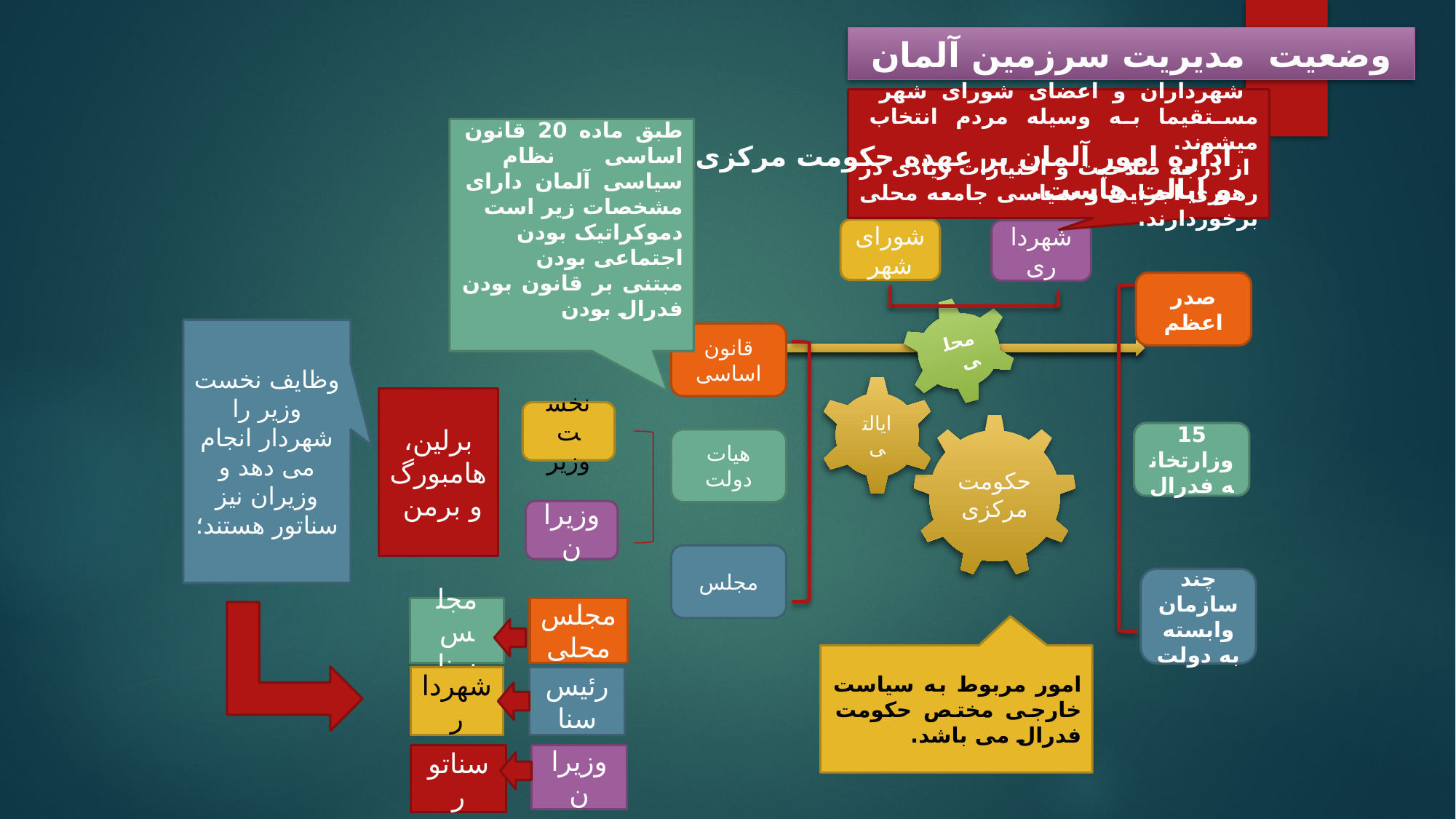

وضعیت  مدیریت سرزمین آلمان
 شهرداران و اعضای شورای شهر  مستقیما به وسیله مردم انتخاب میشوند.
 از درجه صلاحیت و اختیارات زیادی در رهبری اجرایی و سیاسی جامعه محلی برخوردارند.
طبق ماده 20 قانون اساسی نظام سیاسی آلمان دارای مشخصات زیر است
دموکراتیک بودن
اجتماعی بودن
مبتنی بر قانون بودن
فدرال بودن

اداره امور آلمان بر عهده حکومت مرکزی و ایالت هاست.

شورای شهر
شهرداری
صدر اعظم

محلی

حکومت مرکزی
ایالتی
وظایف نخست وزیر را شهردار انجام می دهد و وزیران نیز سناتور هستند؛
قانون اساسی

برلین، هامبورگ و برمن
نخست وزیر
15 وزارتخانه فدرال
هیات دولت

وزیران
مجلس
چند سازمان وابسته به دولت
مجلس سنا
مجلس محلی

امور مربوط به سیاست خارجی مختص حکومت فدرال می باشد.
شهردار
رئیس سنا

سناتور
وزیران